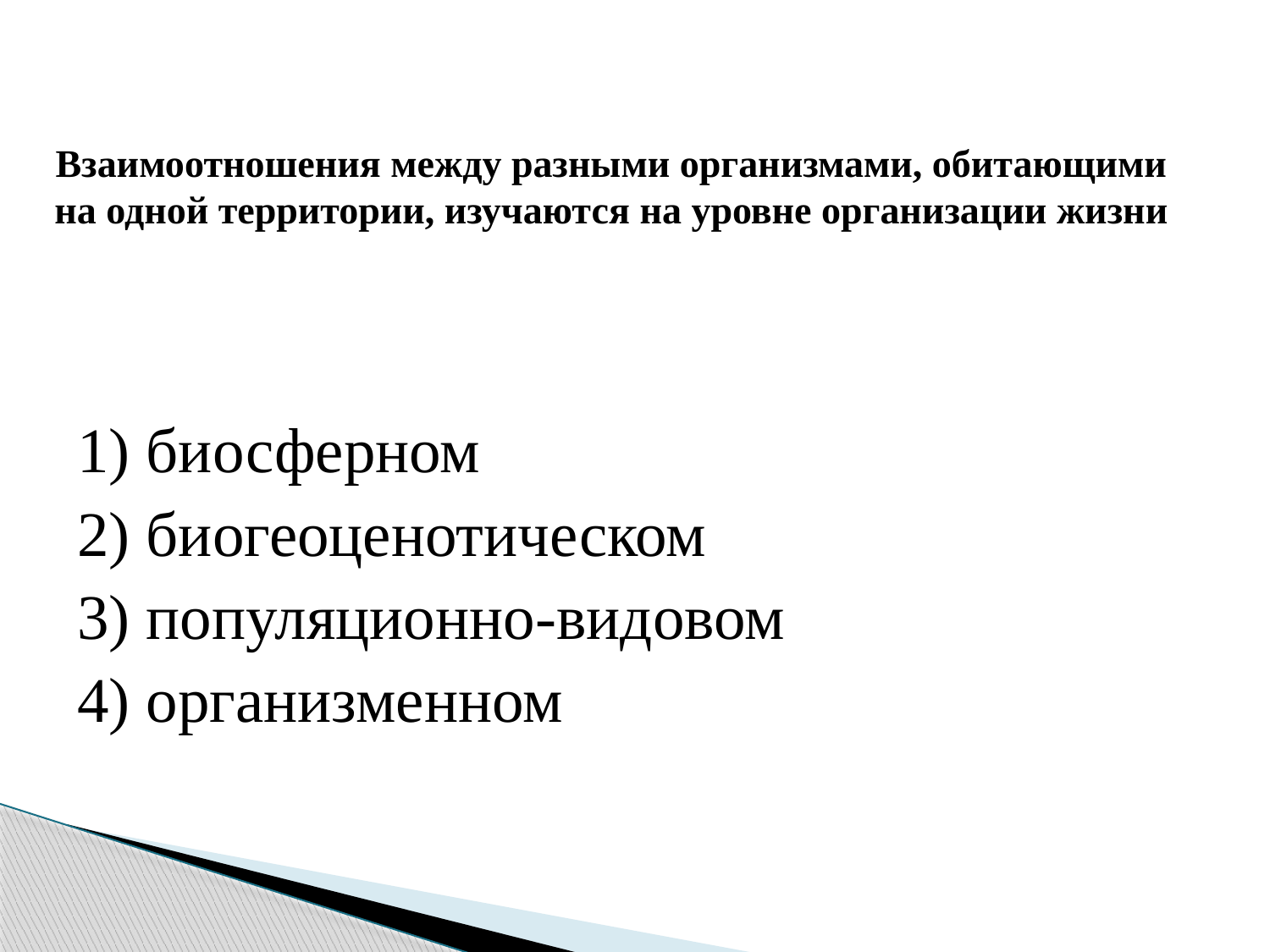

# Взаимоотношения между разными организмами, обитающими на одной территории, изучаются на уровне организации жизни
1) биосферном
2) биогеоценотическом
3) популяционно-видовом
4) организменном